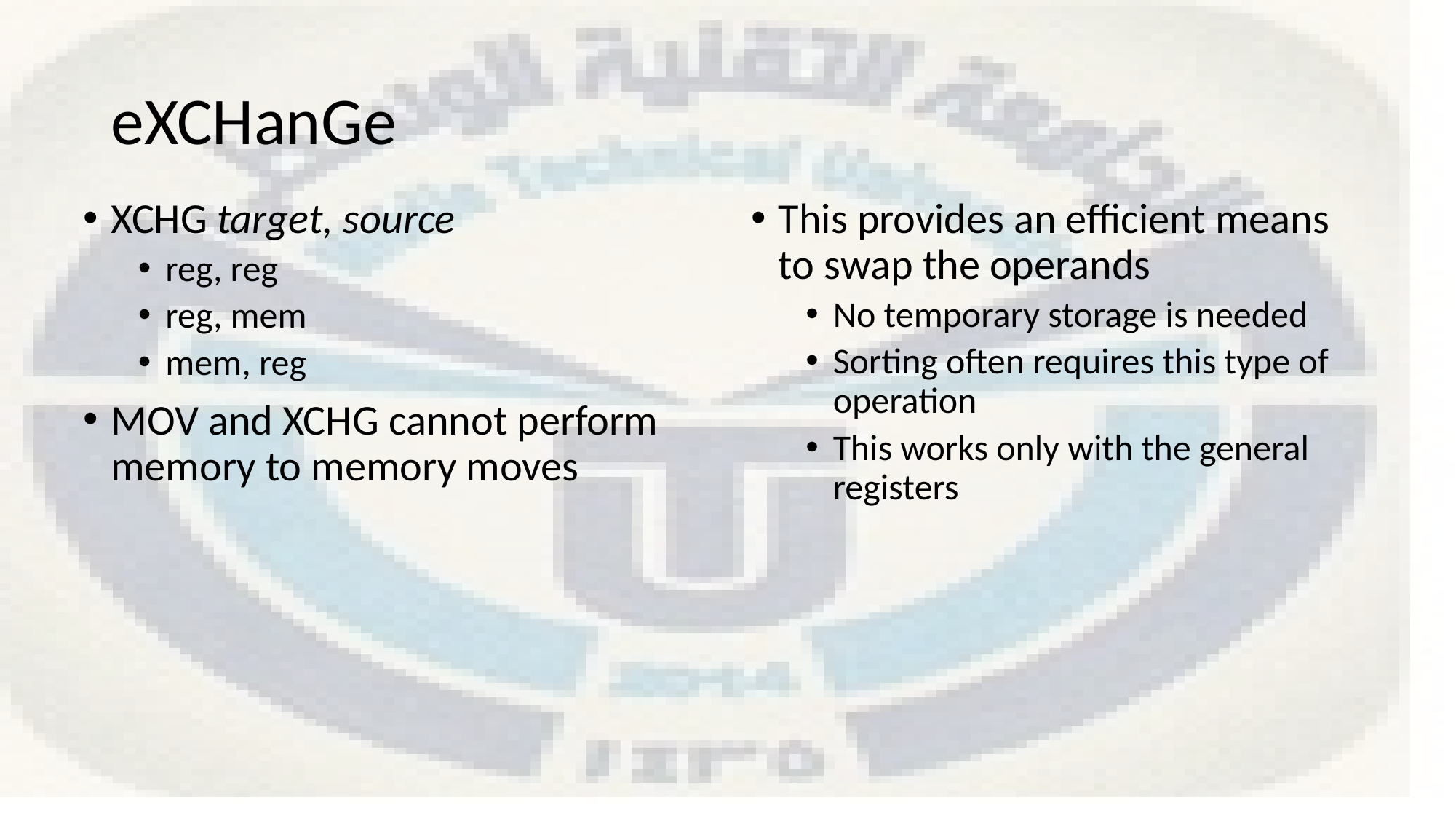

# eXCHanGe
XCHG target, source
reg, reg
reg, mem
mem, reg
MOV and XCHG cannot perform memory to memory moves
This provides an efficient means to swap the operands
No temporary storage is needed
Sorting often requires this type of operation
This works only with the general registers